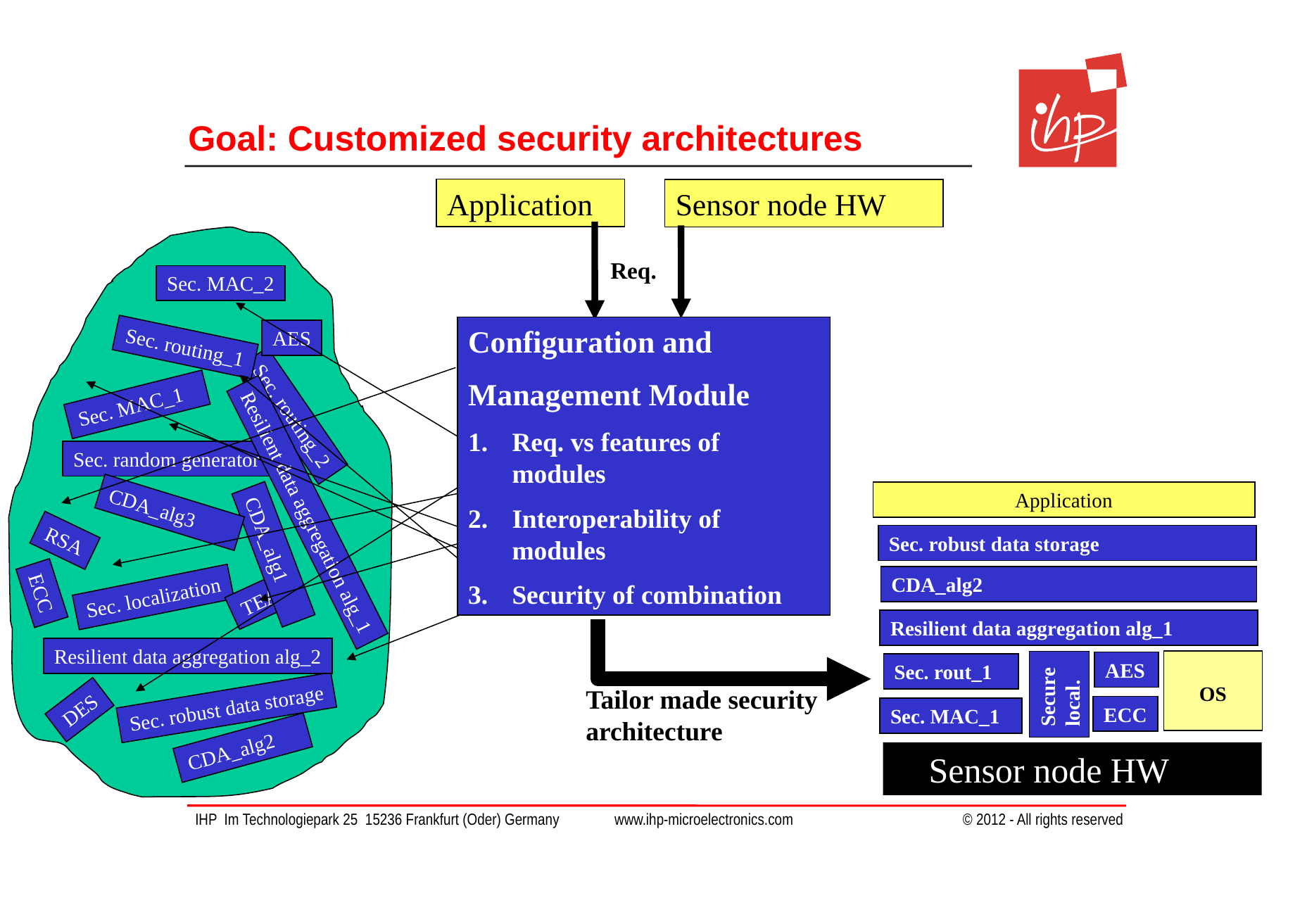

# Goal: Customized security architectures
Application
Sensor node HW

Req.
Sec. MAC_2

Configuration and
Management Module
Req. vs features of modules
Interoperability of modules
Security of combination
AES
Sec. routing_1

Sec. MAC_1
Sec. routing_2

Sec. random generator

Application

CDA_alg3
Resilient data aggregation alg_1
RSA
Sec. robust data storage
CDA_alg1

CDA_alg2
ECC
Sec. localization
TEA
Resilient data aggregation alg_1

Resilient data aggregation alg_2

OS

AES
Sec. rout_1
Secure local.
Tailor made security architecture
Sec. robust data storage
DES
ECC
Sec. MAC_1
CDA_alg2
    Sensor node HW